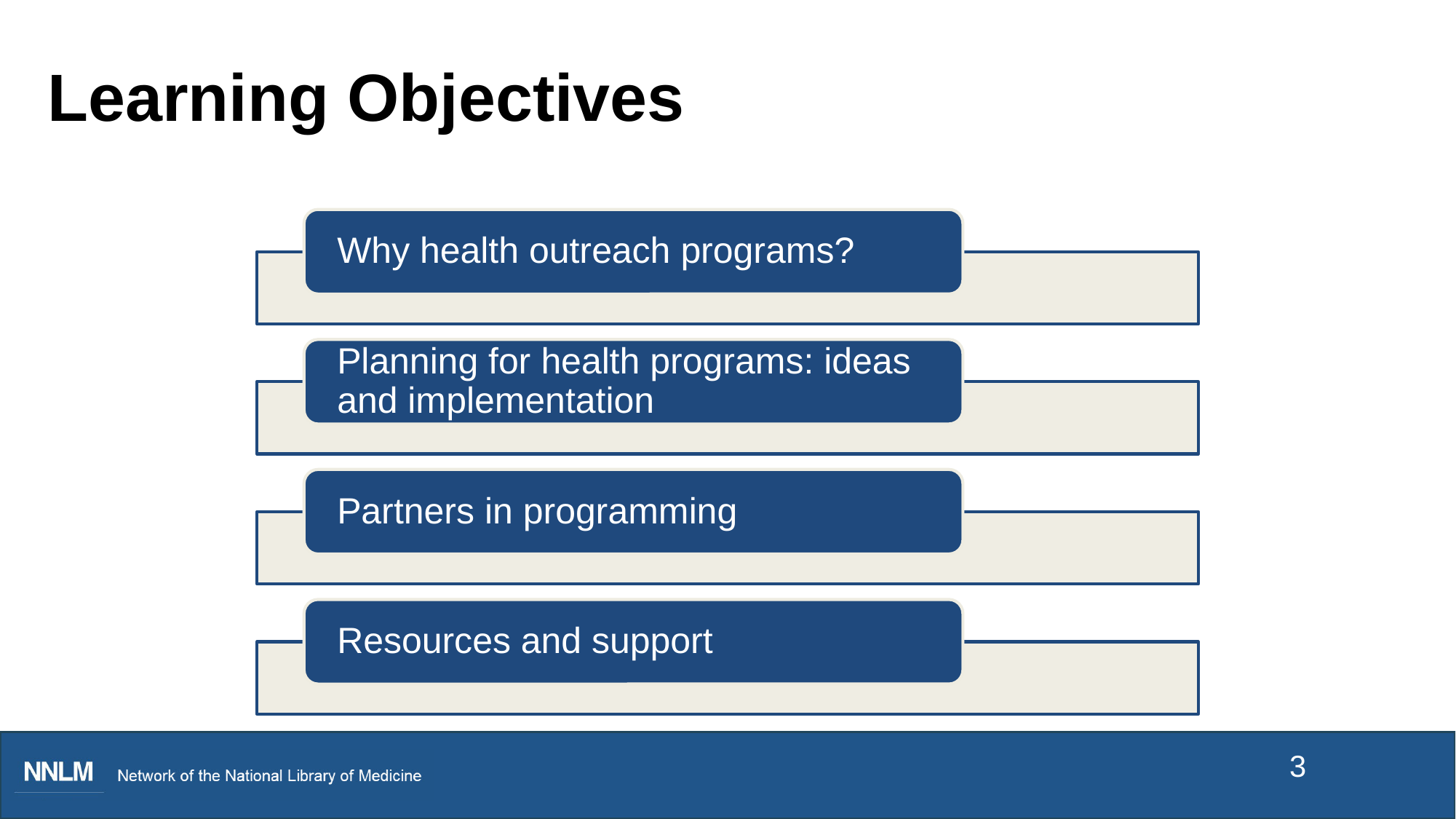

# Learning Objectives
Why health outreach programs?
Planning for health programs: ideas and implementation
Partners in programming
Resources and support
3